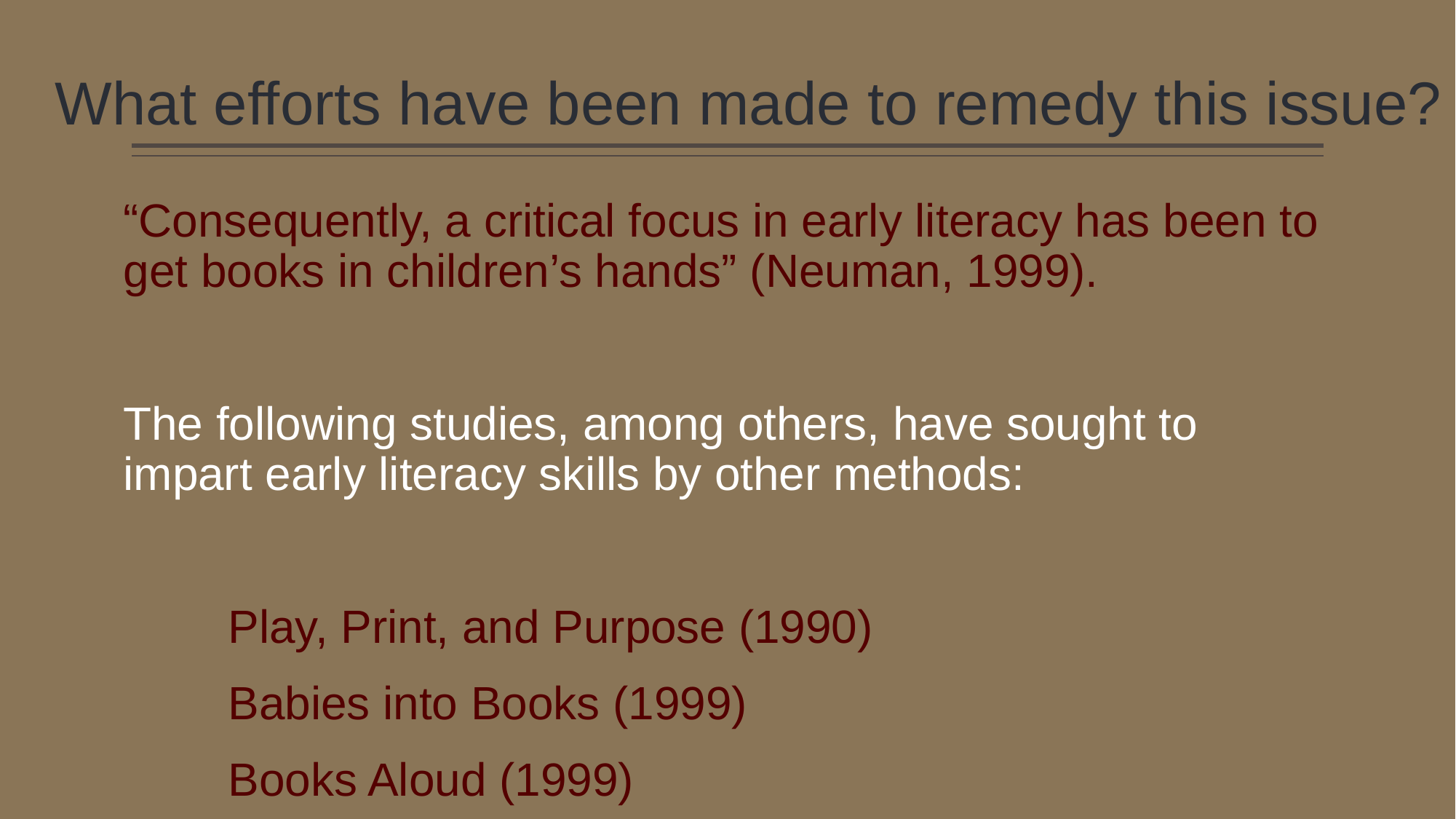

# What efforts have been made to remedy this issue?
“Consequently, a critical focus in early literacy has been to get books in children’s hands” (Neuman, 1999).

The following studies, among others, have sought to impart early literacy skills by other methods:

	Play, Print, and Purpose (1990)
	Babies into Books (1999)
	Books Aloud (1999)